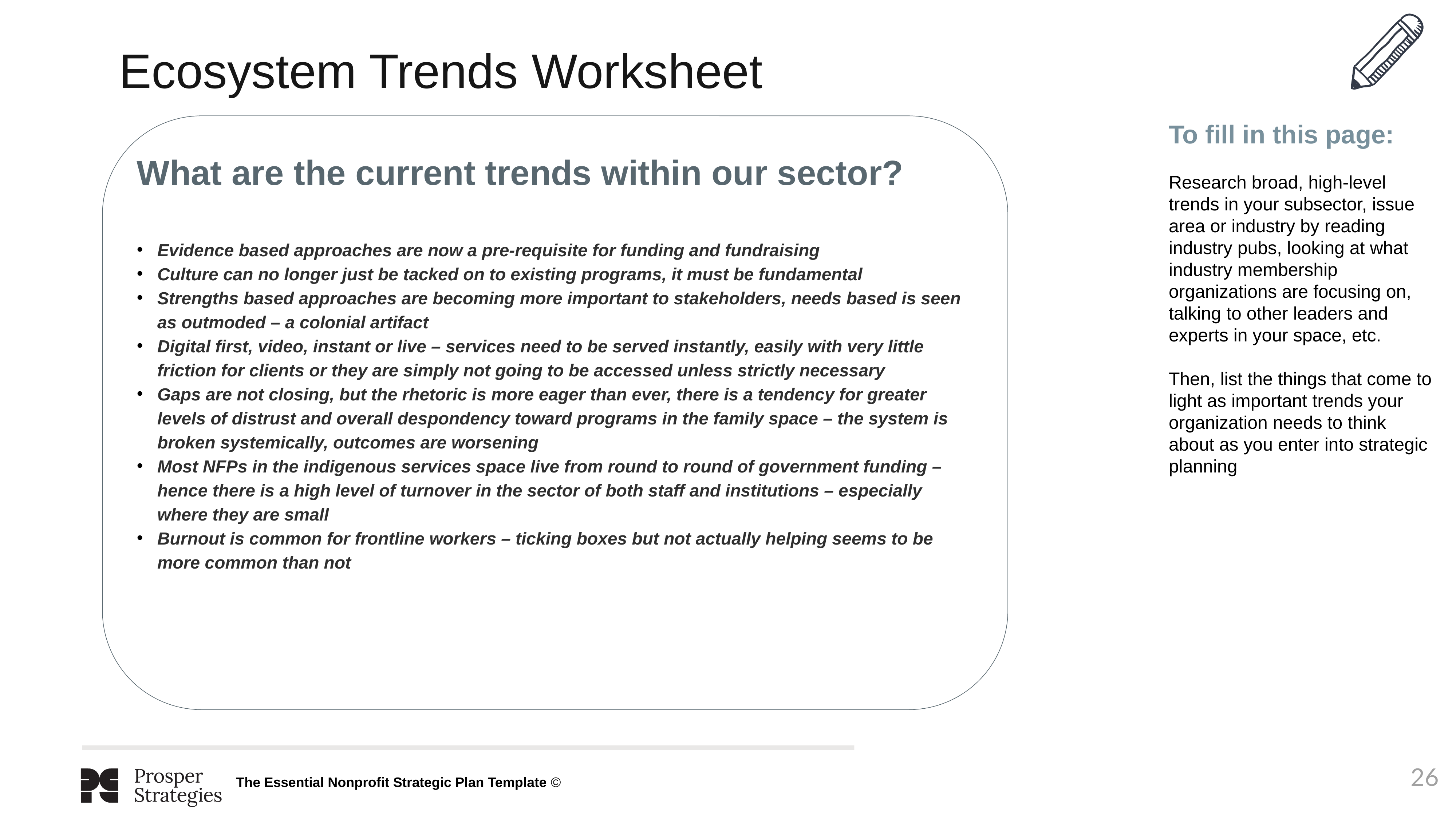

Ecosystem Trends Worksheet
To fill in this page:

Research broad, high-level trends in your subsector, issue area or industry by reading industry pubs, looking at what industry membership organizations are focusing on, talking to other leaders and experts in your space, etc.

Then, list the things that come to light as important trends your organization needs to think about as you enter into strategic planning
What are the current trends within our sector?

Evidence based approaches are now a pre-requisite for funding and fundraising
Culture can no longer just be tacked on to existing programs, it must be fundamental
Strengths based approaches are becoming more important to stakeholders, needs based is seen as outmoded – a colonial artifact
Digital first, video, instant or live – services need to be served instantly, easily with very little friction for clients or they are simply not going to be accessed unless strictly necessary
Gaps are not closing, but the rhetoric is more eager than ever, there is a tendency for greater levels of distrust and overall despondency toward programs in the family space – the system is broken systemically, outcomes are worsening
Most NFPs in the indigenous services space live from round to round of government funding – hence there is a high level of turnover in the sector of both staff and institutions – especially where they are small
Burnout is common for frontline workers – ticking boxes but not actually helping seems to be more common than not

    1.0        |         Design
    1.0        |         Research
26